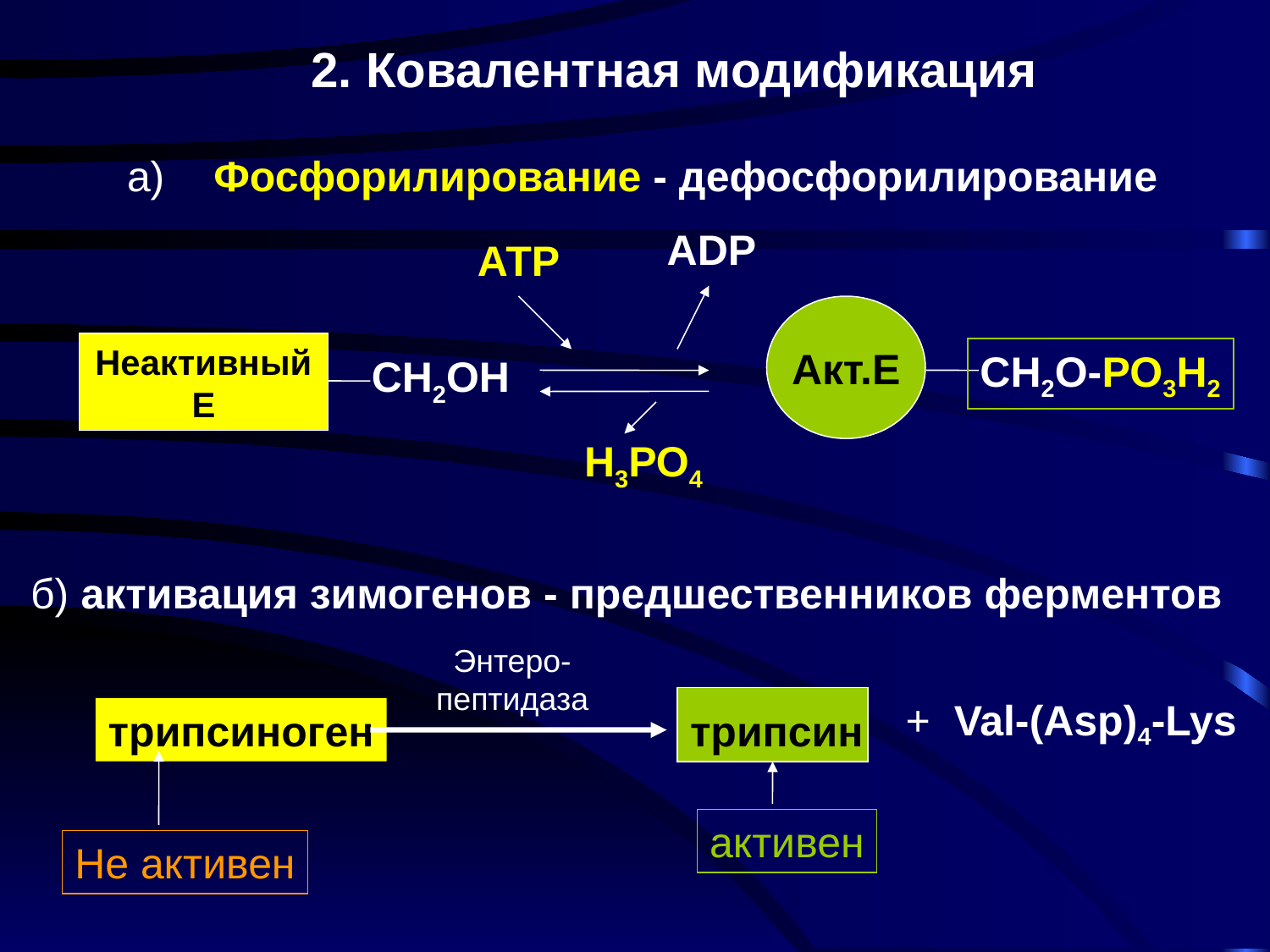

2. Ковалентная модификация
a)
Фосфорилирование - дефосфорилирование
АDP
АТР

Акт.Е
Неактивный
Е
СН2О-РО3Н2
СН2ОН

Н3РО4
б) активация зимогенов - предшественников ферментов
Энтеро-
пептидаза

 +  Val-(Asp)4-Lys
трипсиноген
трипсин

активен
Не активен